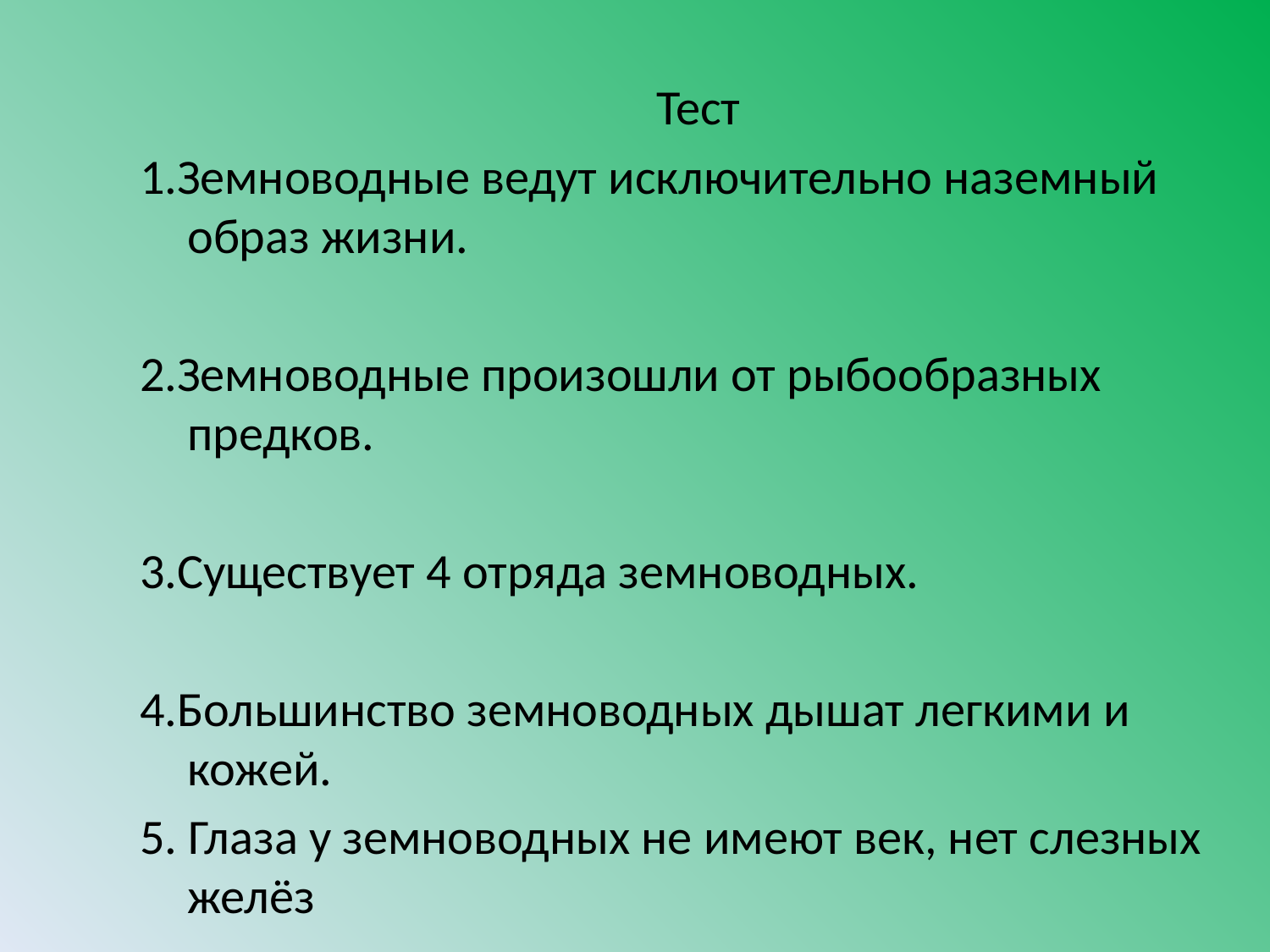

Тест
1.Земноводные ведут исключительно наземный образ жизни.

2.Земноводные произошли от рыбообразных предков.

3.Существует 4 отряда земноводных.

4.Большинство земноводных дышат легкими и кожей.
5. Глаза у земноводных не имеют век, нет слезных желёз